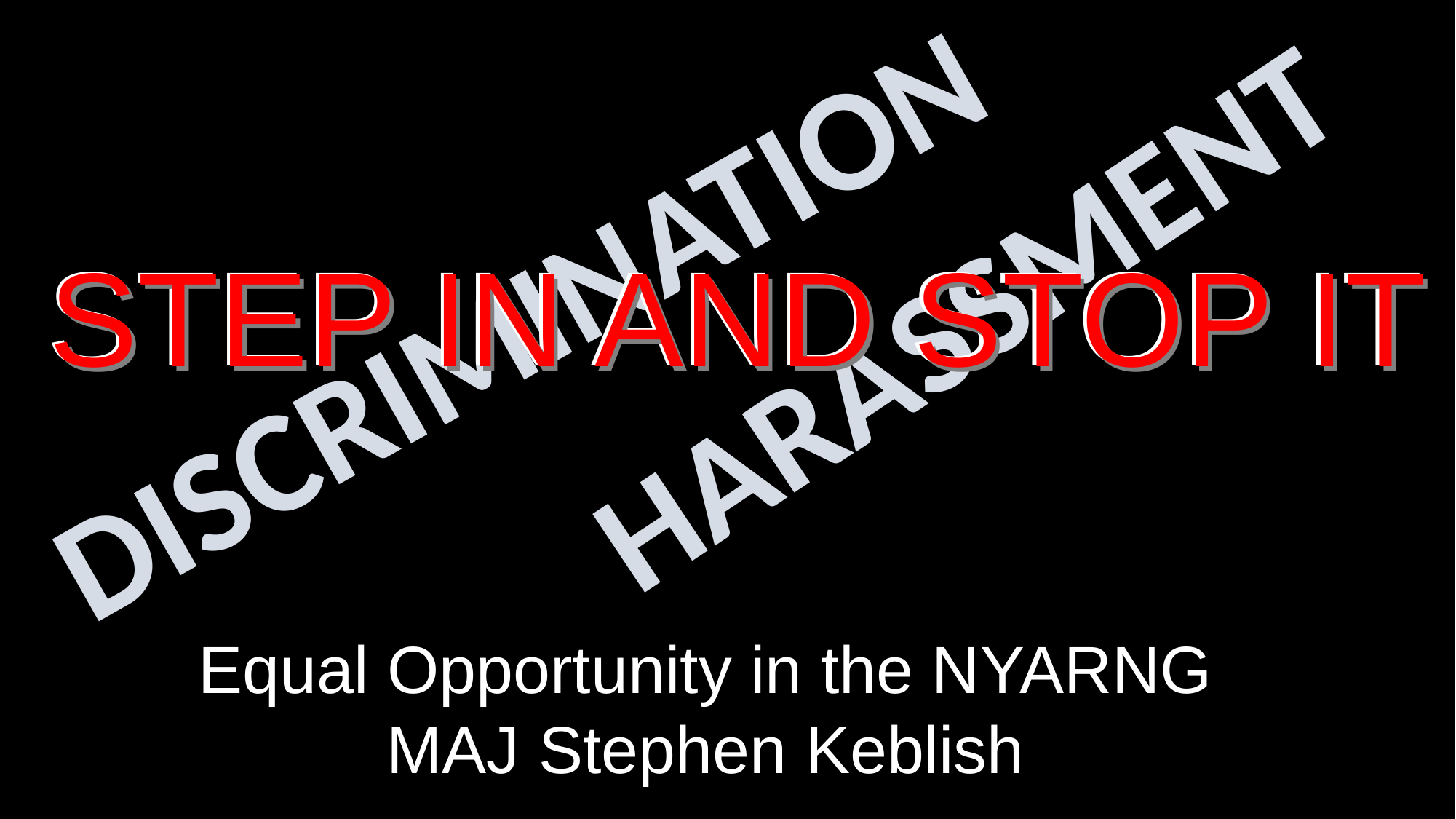

HARASSMENT
DISCRIMINATION
STEP IN AND STOP IT
STEP IN AND STOP IT
STEP IN AND STOP IT
Equal Opportunity in the NYARNG
MAJ Stephen Keblish